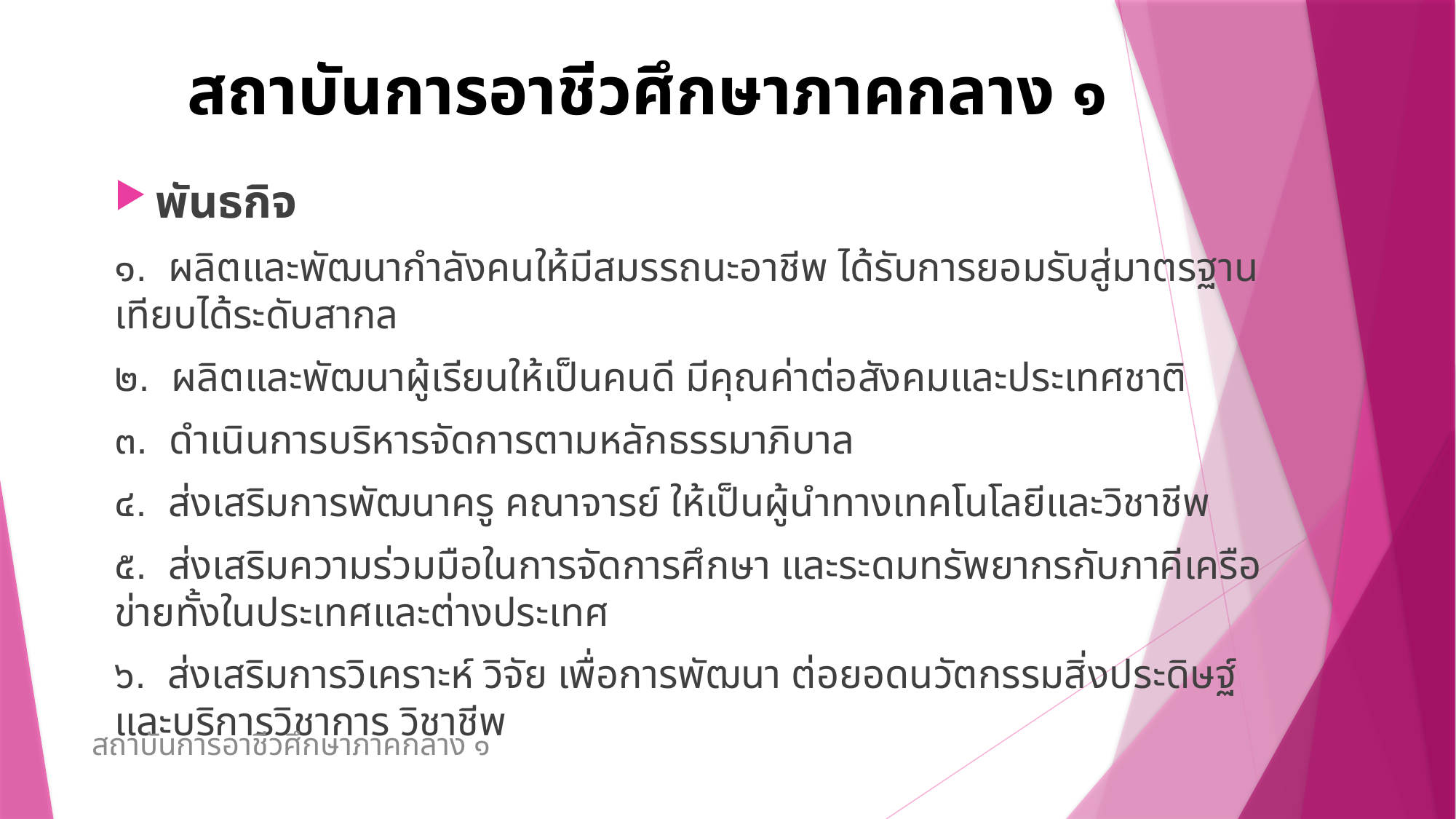

# สถาบันการอาชีวศึกษาภาคกลาง ๑
พันธกิจ
๑.  ผลิตและพัฒนากำลังคนให้มีสมรรถนะอาชีพ ได้รับการยอมรับสู่มาตรฐานเทียบได้ระดับสากล
๒.  ผลิตและพัฒนาผู้เรียนให้เป็นคนดี มีคุณค่าต่อสังคมและประเทศชาติ
๓.  ดำเนินการบริหารจัดการตามหลักธรรมาภิบาล
๔.  ส่งเสริมการพัฒนาครู คณาจารย์ ให้เป็นผู้นำทางเทคโนโลยีและวิชาชีพ
๕.  ส่งเสริมความร่วมมือในการจัดการศึกษา และระดมทรัพยากรกับภาคีเครือข่ายทั้งในประเทศและต่างประเทศ
๖.  ส่งเสริมการวิเคราะห์ วิจัย เพื่อการพัฒนา ต่อยอดนวัตกรรมสิ่งประดิษฐ์ และบริการวิชาการ วิชาชีพ
สถาบันการอาชีวศึกษาภาคกลาง ๑